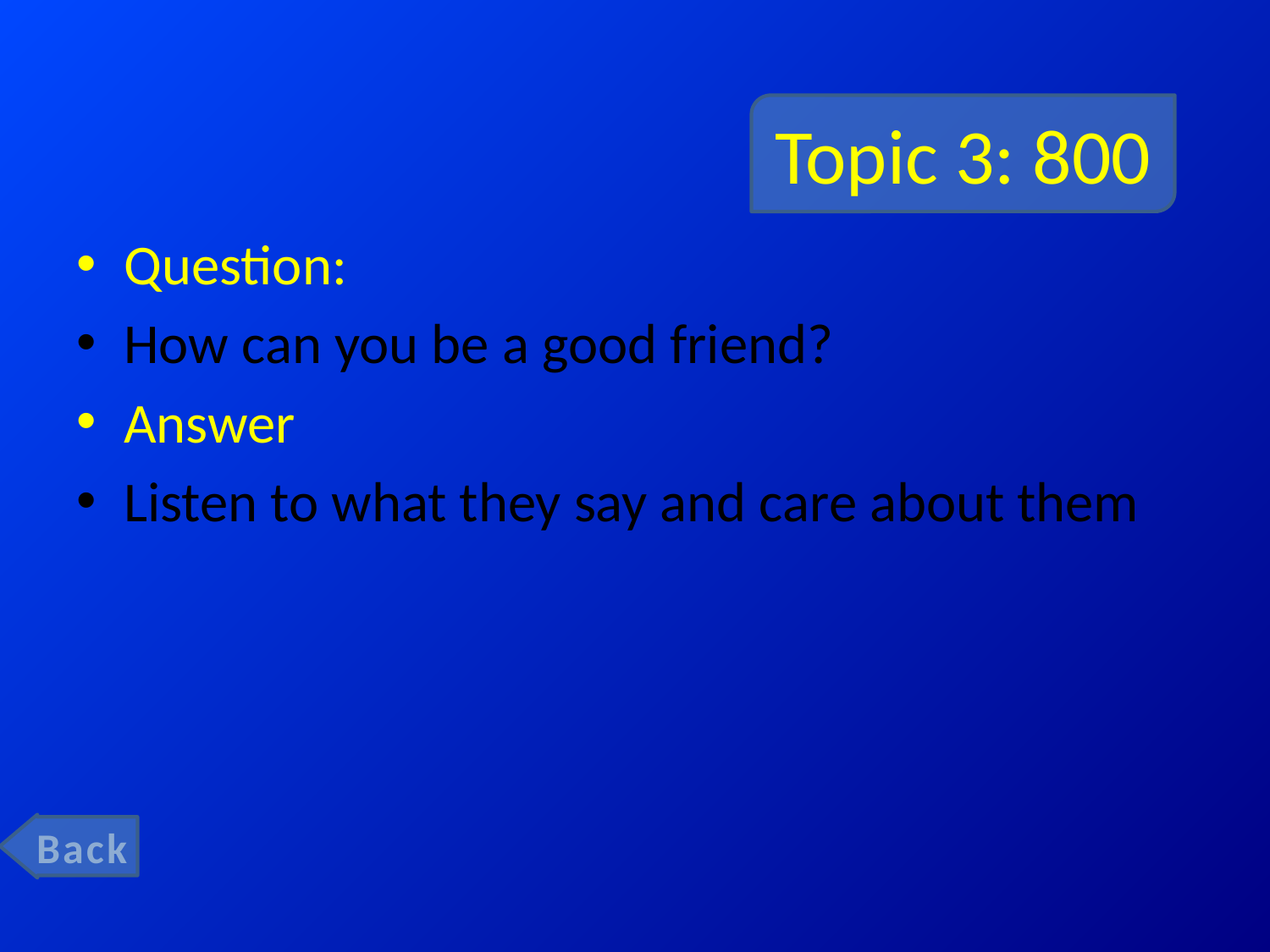

# Topic 3: 800

Question:
How can you be a good friend?
Answer
Listen to what they say and care about them

Back